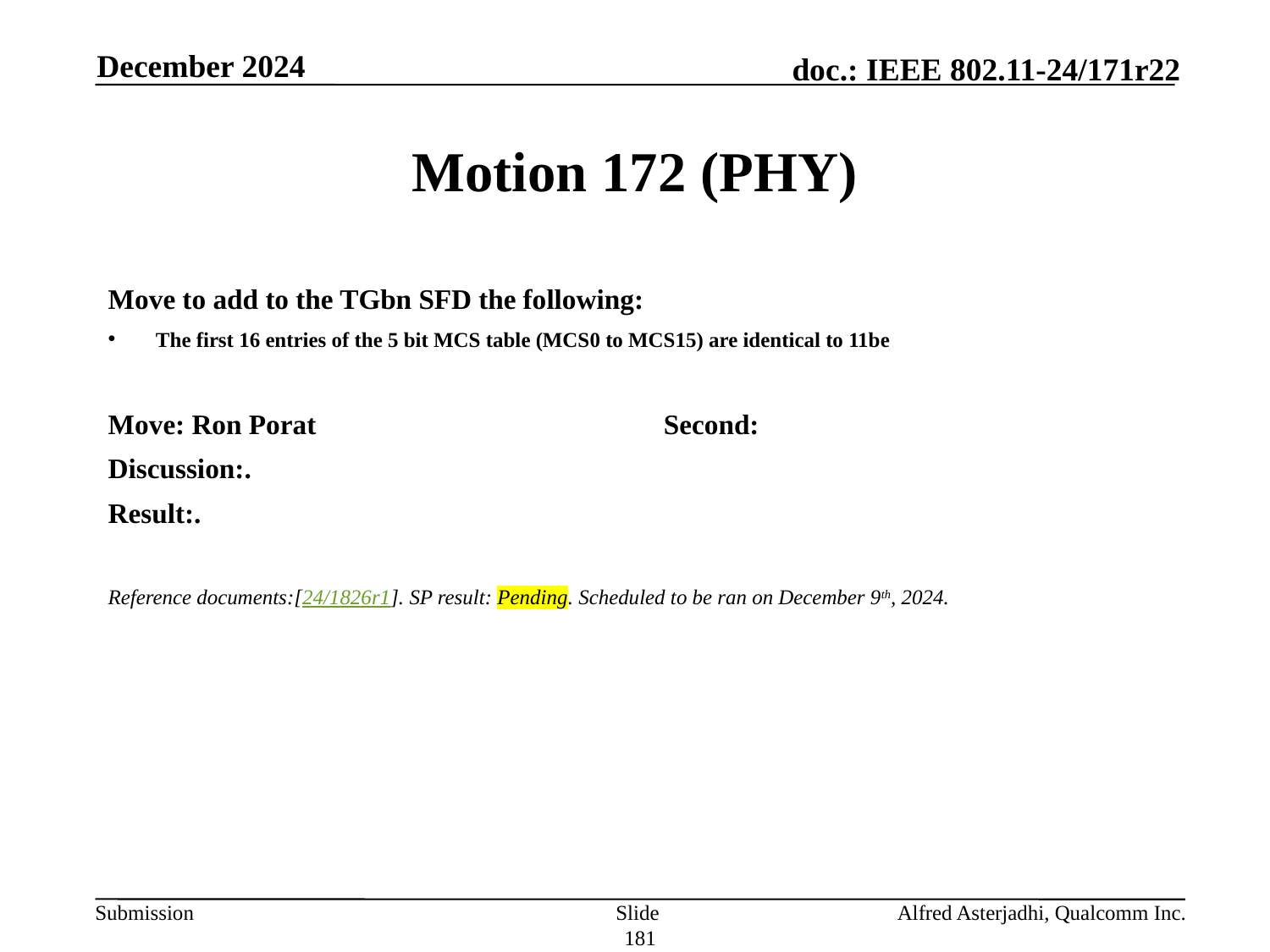

December 2024
# Motion 172 (PHY)
Move to add to the TGbn SFD the following:
The first 16 entries of the 5 bit MCS table (MCS0 to MCS15) are identical to 11be

Move: Ron Porat			Second:
Discussion:.
Result:.

Reference documents:[24/1826r1]. SP result: Pending. Scheduled to be ran on December 9th, 2024.
Slide 181
Alfred Asterjadhi, Qualcomm Inc.